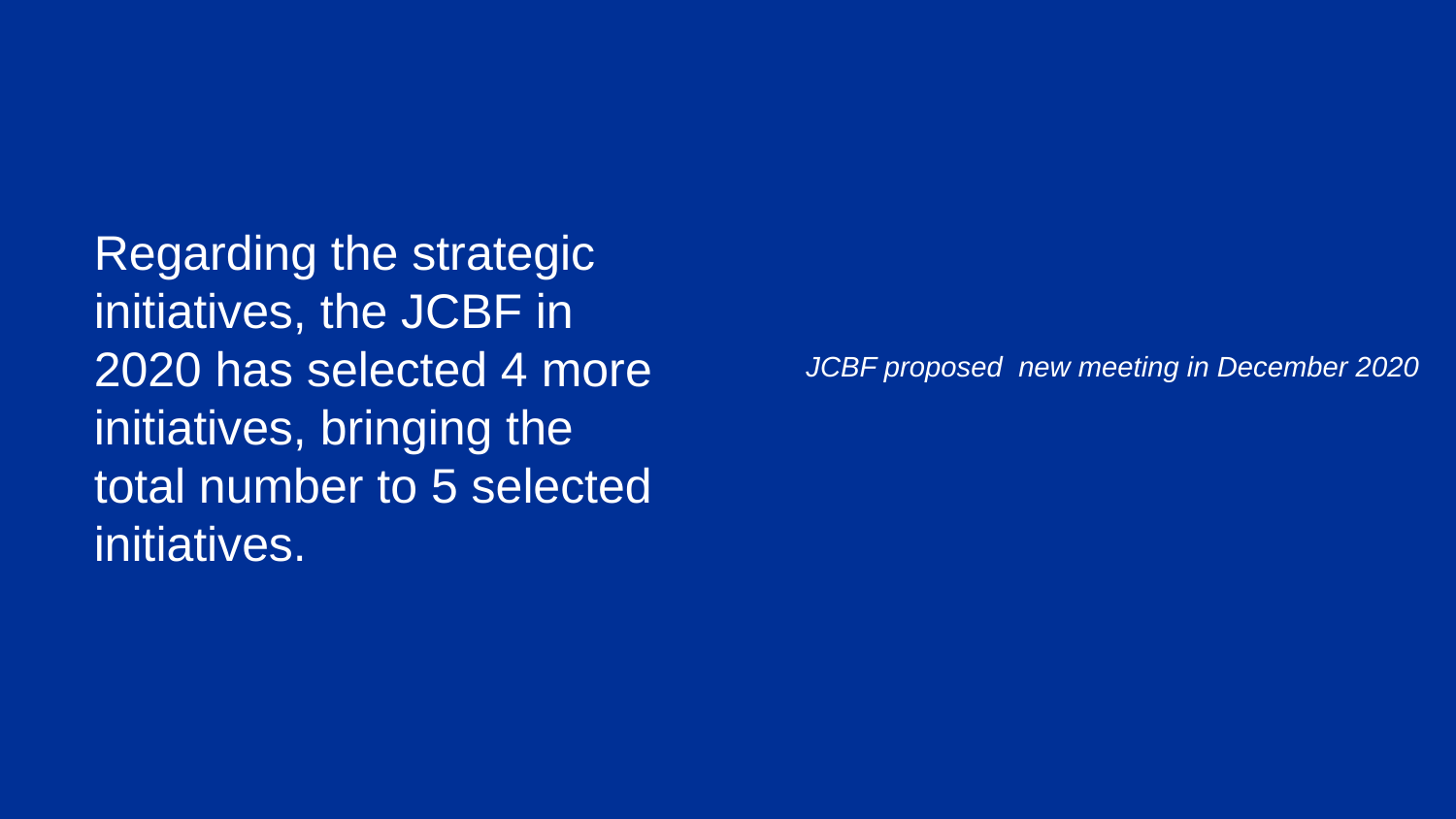

# Regarding the strategic initiatives, the JCBF in 2020 has selected 4 more initiatives, bringing the total number to 5 selected initiatives.
JCBF proposed  new meeting in December 2020